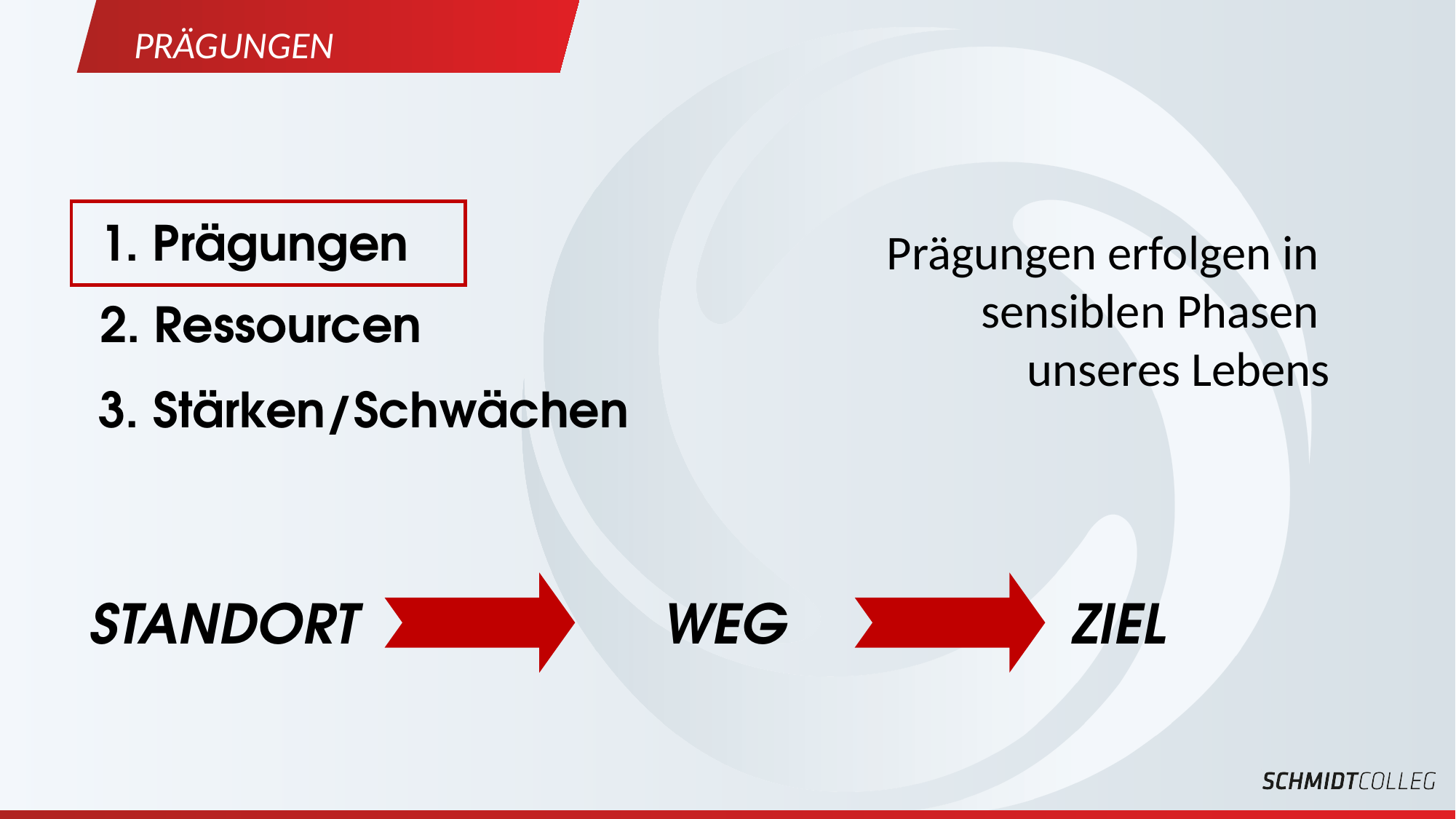

Prägungen

1. Prägungen
Prägungen erfolgen in
sensiblen Phasen
unseres Lebens
2. Ressourcen
3. Stärken/Schwächen

STANDORT		         WEG			ZIEL